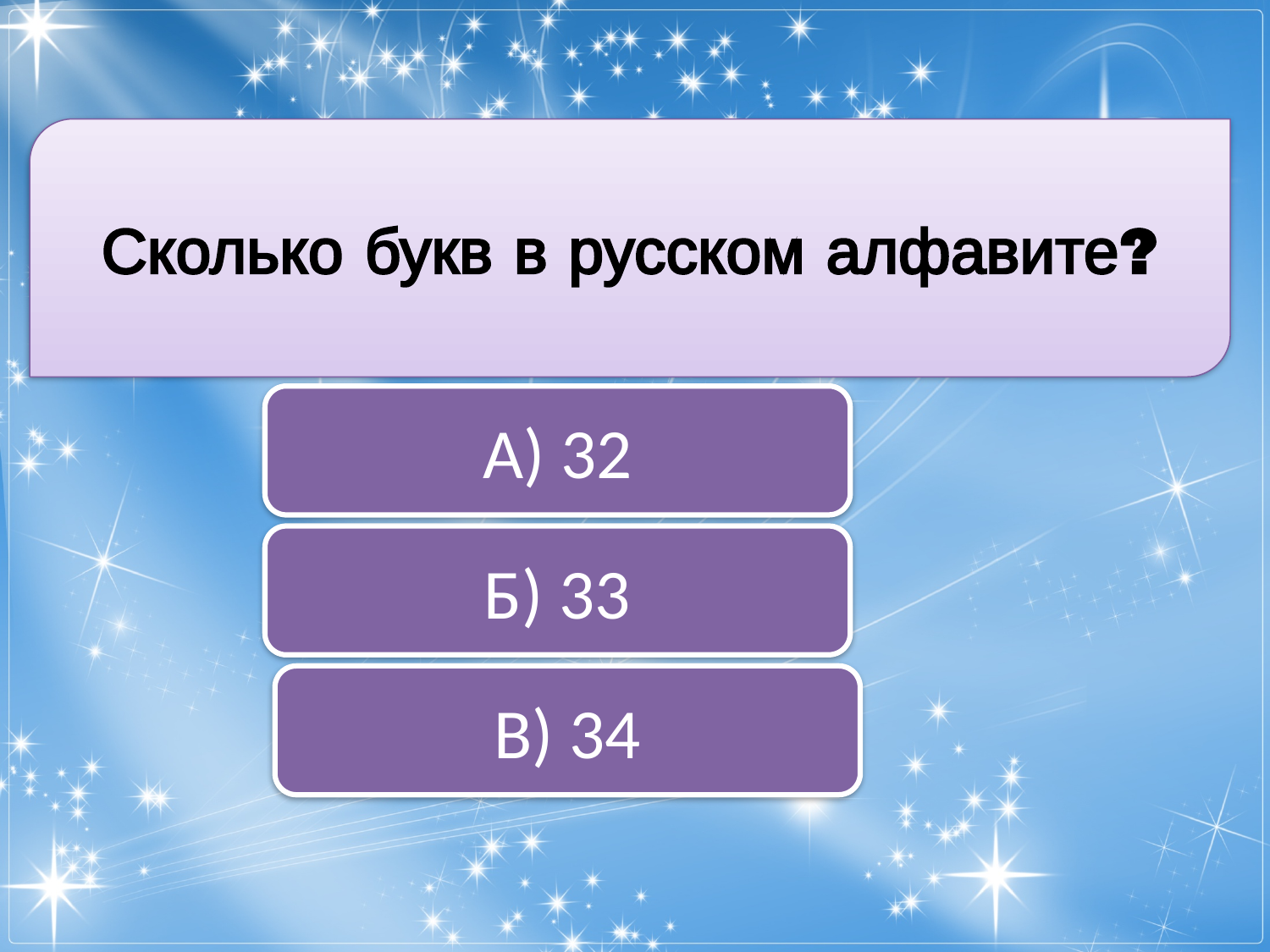

Сколько букв в русском алфавите?
А) 32
Б) 33
В) 34